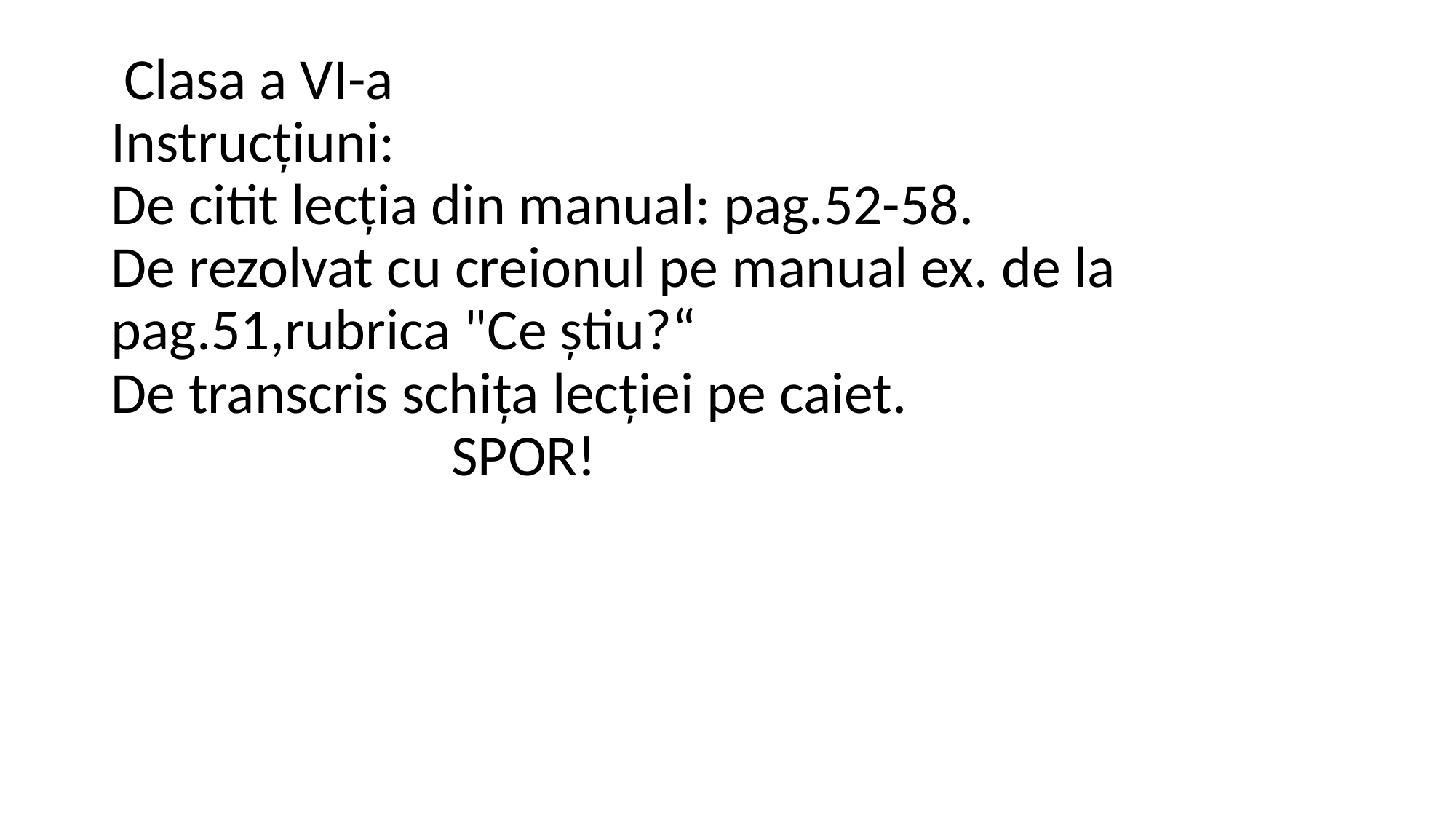

# Clasa a VI-a Instrucțiuni: De citit lecția din manual: pag.52-58. De rezolvat cu creionul pe manual ex. de la pag.51,rubrica "Ce știu?“ De transcris schița lecției pe caiet. SPOR!